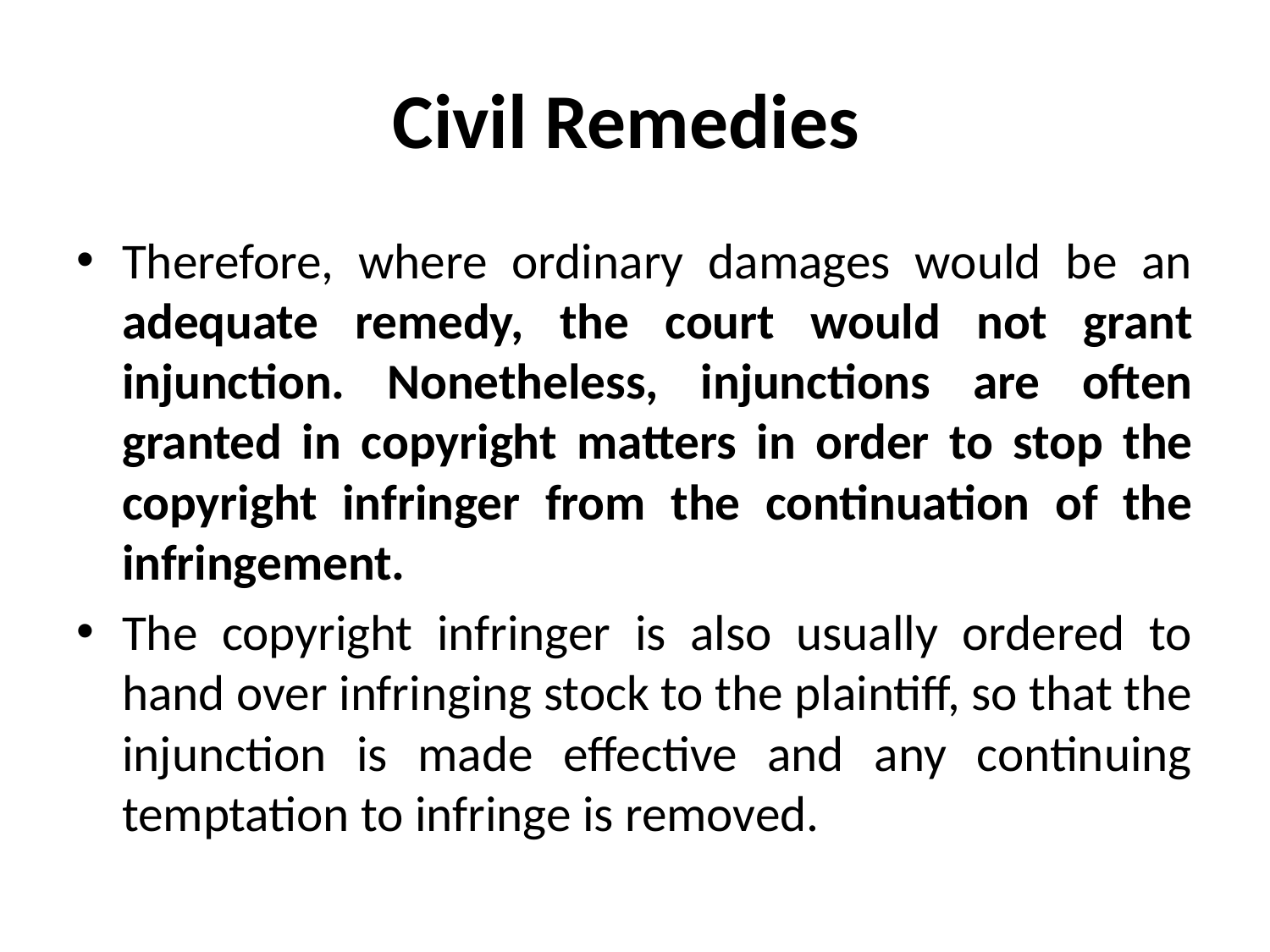

# Civil Remedies
Therefore, where ordinary damages would be an adequate remedy, the court would not grant injunction. Nonetheless, injunctions are often granted in copyright matters in order to stop the copyright infringer from the continuation of the infringement.
The copyright infringer is also usually ordered to hand over infringing stock to the plaintiff, so that the injunction is made effective and any continuing temptation to infringe is removed.